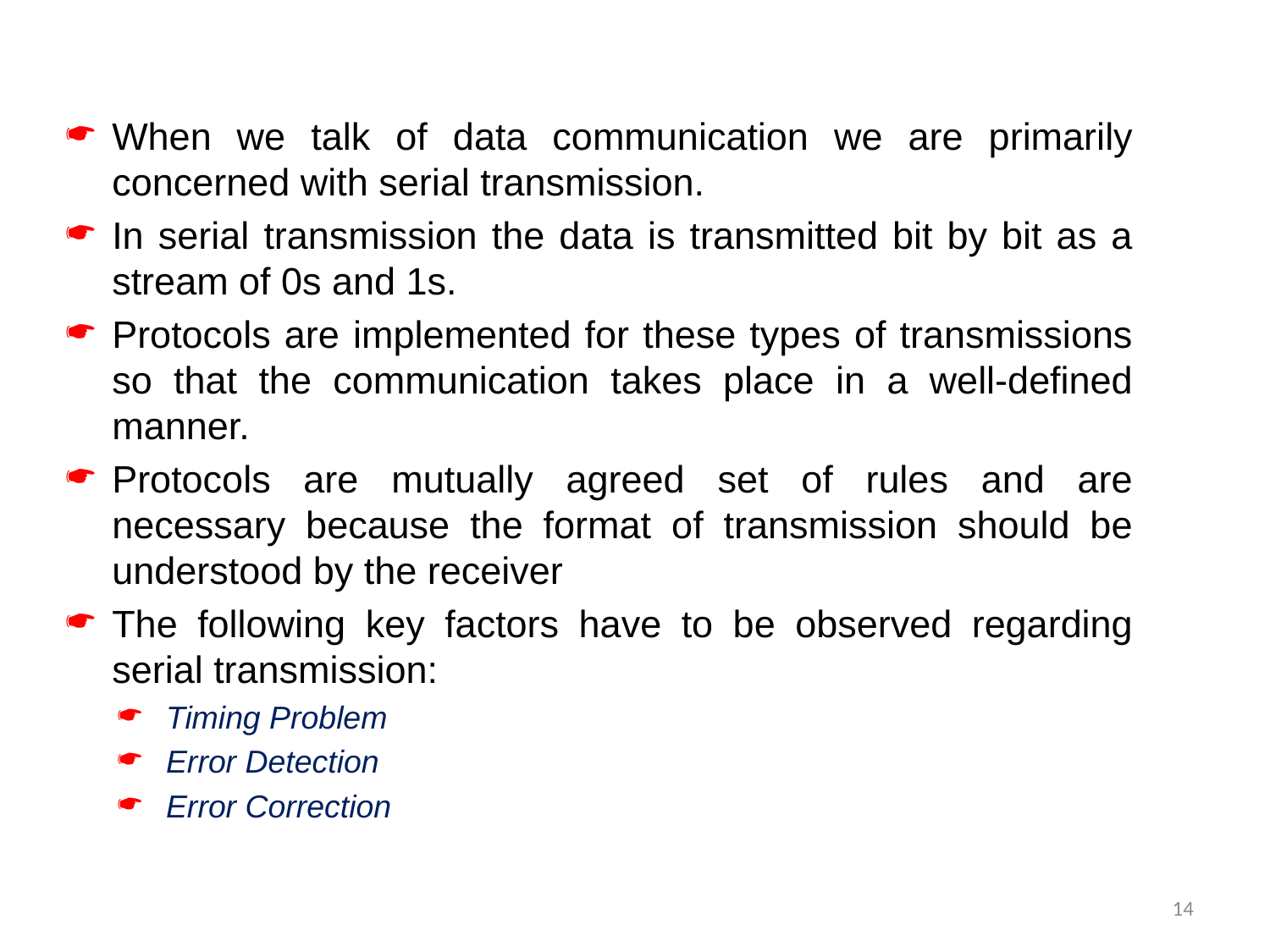

When we talk of data communication we are primarily concerned with serial transmission.
In serial transmission the data is transmitted bit by bit as a stream of 0s and 1s.
Protocols are implemented for these types of transmissions so that the communication takes place in a well-defined manner.
Protocols are mutually agreed set of rules and are necessary because the format of transmission should be understood by the receiver
The following key factors have to be observed regarding serial transmission:
Timing Problem
Error Detection
Error Correction
14